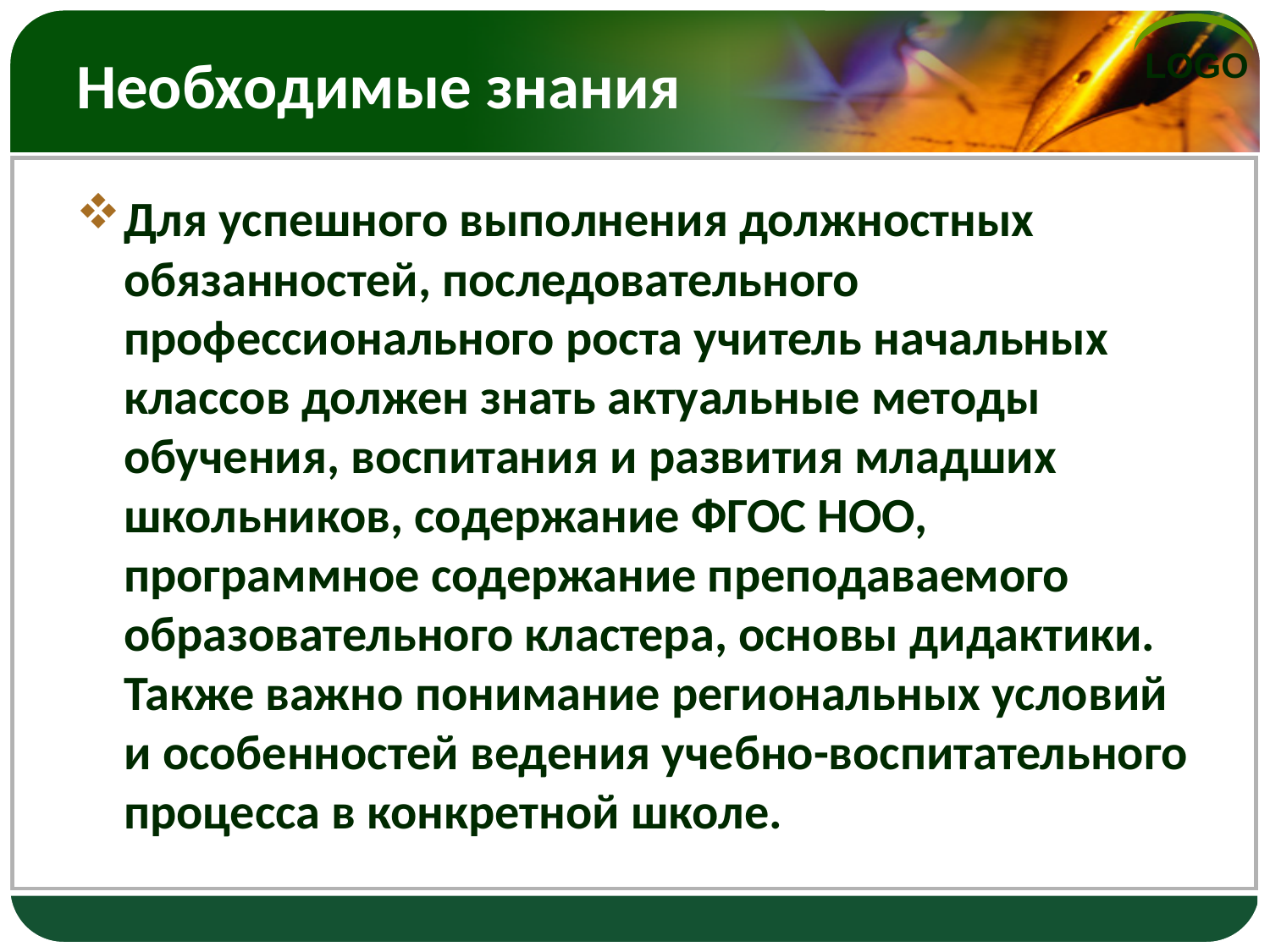

# Необходимые знания
Для успешного выполнения должностных обязанностей, последовательного профессионального роста учитель начальных классов должен знать актуальные методы обучения, воспитания и развития младших школьников, содержание ФГОС НОО, программное содержание преподаваемого образовательного кластера, основы дидактики. Также важно понимание региональных условий и особенностей ведения учебно-воспитательного процесса в конкретной школе.